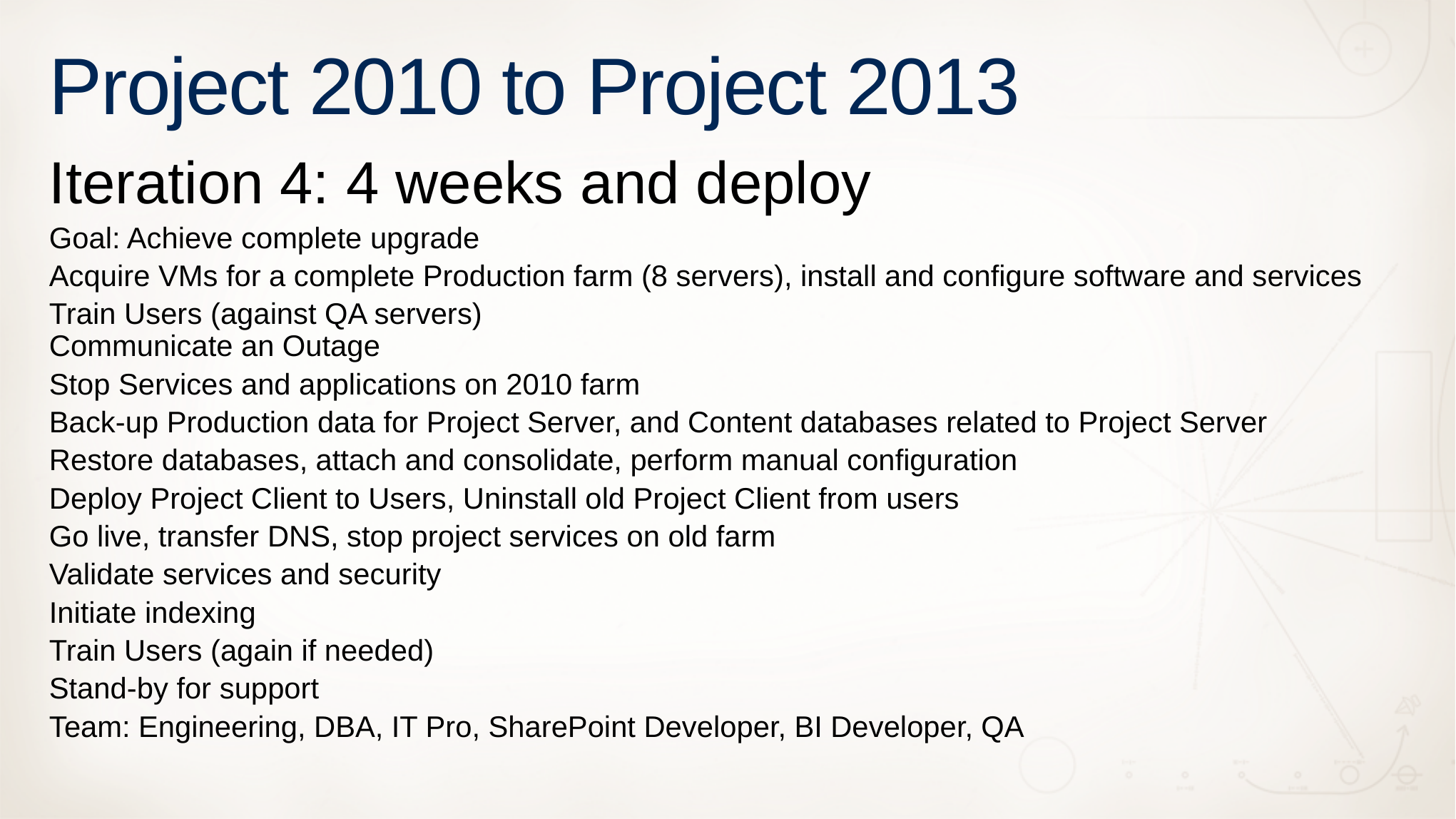

# Project 2010 to Project 2013
Iteration 4: 4 weeks and deploy
Goal: Achieve complete upgrade
Acquire VMs for a complete Production farm (8 servers), install and configure software and services
Train Users (against QA servers)
Communicate an Outage
Stop Services and applications on 2010 farm
Back-up Production data for Project Server, and Content databases related to Project Server
Restore databases, attach and consolidate, perform manual configuration
Deploy Project Client to Users, Uninstall old Project Client from users
Go live, transfer DNS, stop project services on old farm
Validate services and security
Initiate indexing
Train Users (again if needed)
Stand-by for support
Team: Engineering, DBA, IT Pro, SharePoint Developer, BI Developer, QA